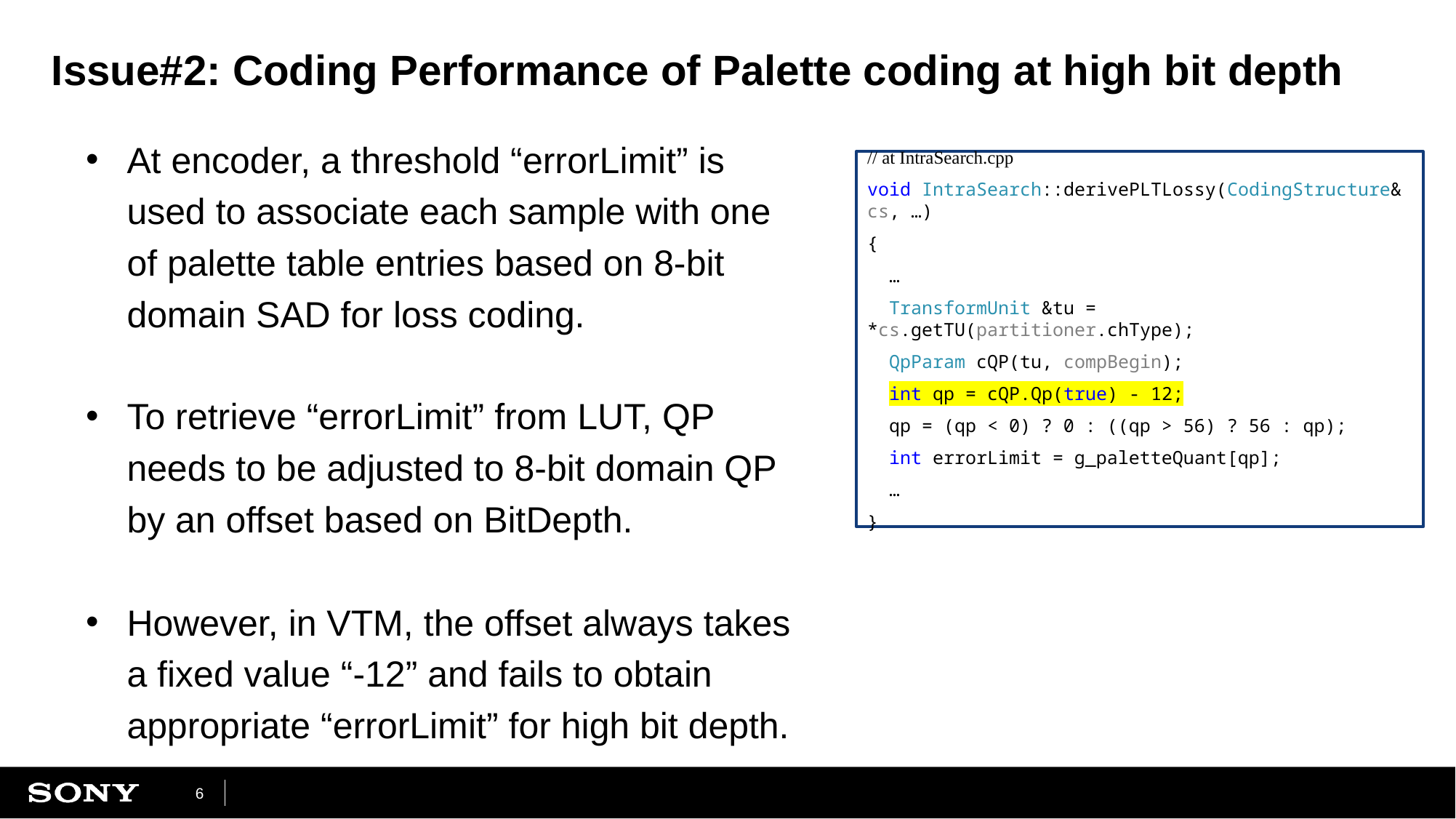

# Issue#2: Coding Performance of Palette coding at high bit depth
At encoder, a threshold “errorLimit” is used to associate each sample with one of palette table entries based on 8-bit domain SAD for loss coding.

To retrieve “errorLimit” from LUT, QP needs to be adjusted to 8-bit domain QP by an offset based on BitDepth.

However, in VTM, the offset always takes a fixed value “-12” and fails to obtain appropriate “errorLimit” for high bit depth.

// at IntraSearch.cpp
void IntraSearch::derivePLTLossy(CodingStructure& cs, …)
{
  …
  TransformUnit &tu = *cs.getTU(partitioner.chType);
  QpParam cQP(tu, compBegin);
  int qp = cQP.Qp(true) - 12;
  qp = (qp < 0) ? 0 : ((qp > 56) ? 56 : qp);
  int errorLimit = g_paletteQuant[qp];
  …
}